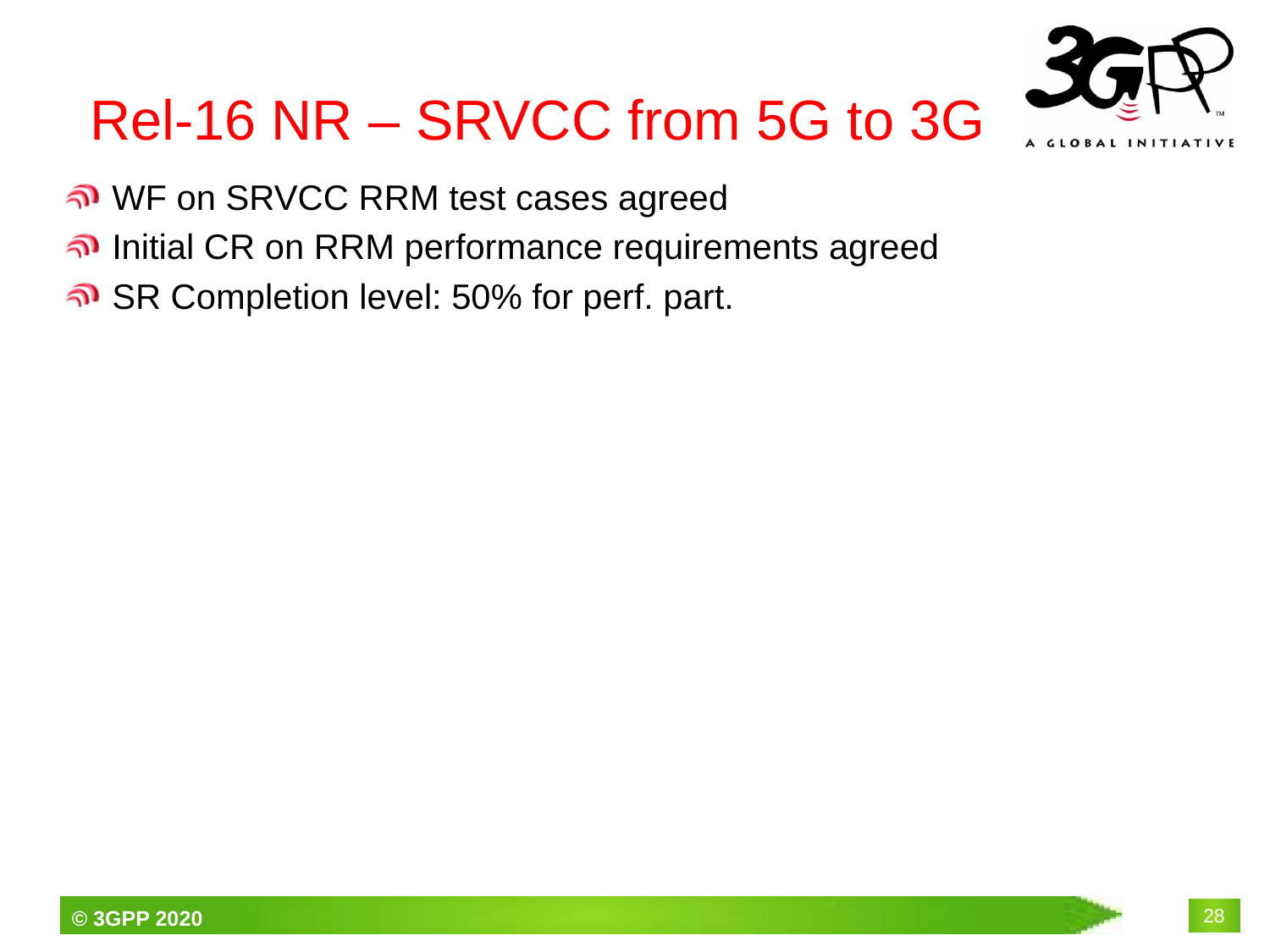

# Rel-16 NR – SRVCC from 5G to 3G
WF on SRVCC RRM test cases agreed
Initial CR on RRM performance requirements agreed
SR Completion level: 50% for perf. part.